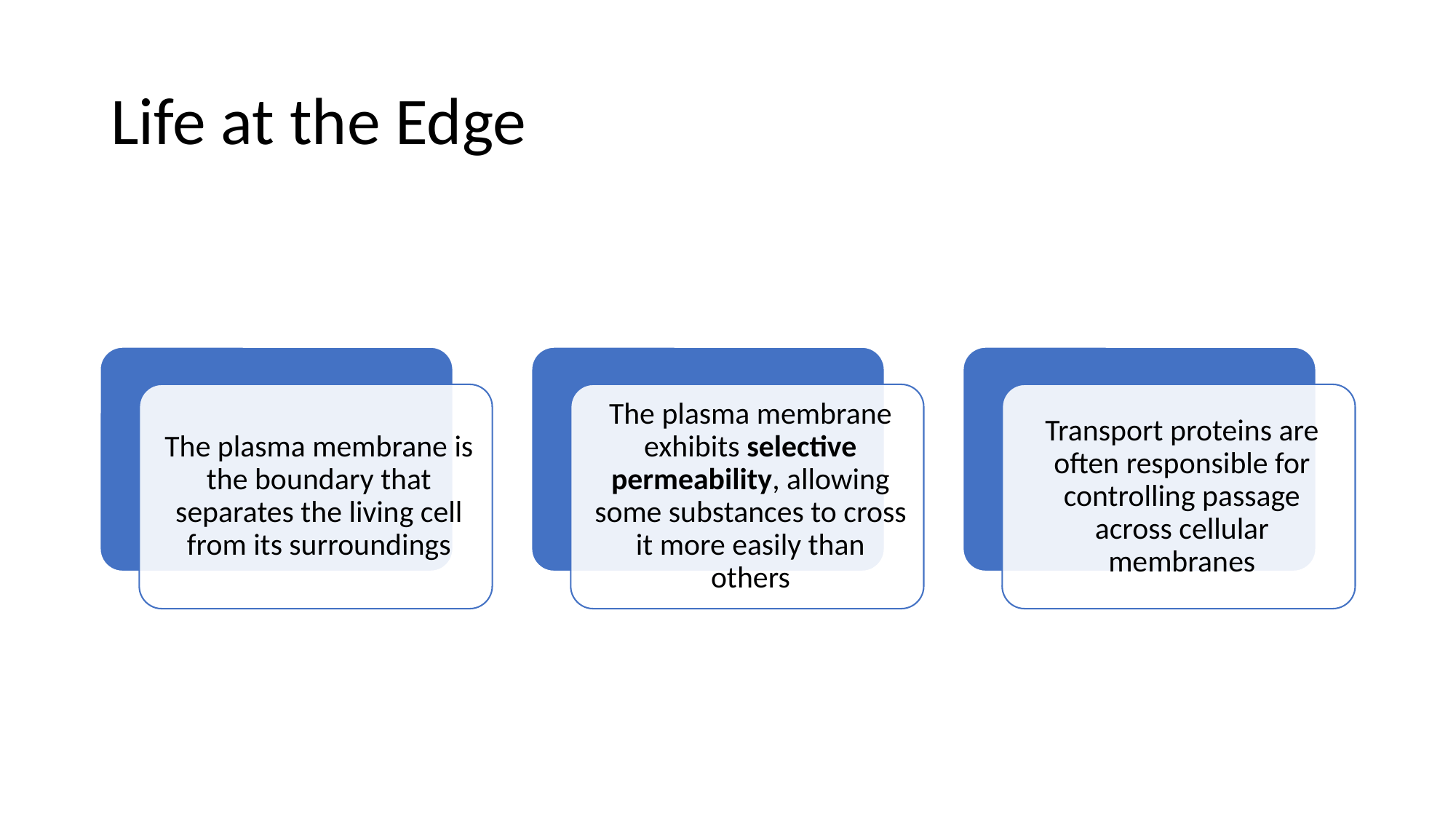

# Life at the Edge
The plasma membrane is the boundary that separates the living cell from its surroundings
The plasma membrane exhibits selective permeability, allowing some substances to cross it more easily than others
Transport proteins are often responsible for controlling passage across cellular membranes